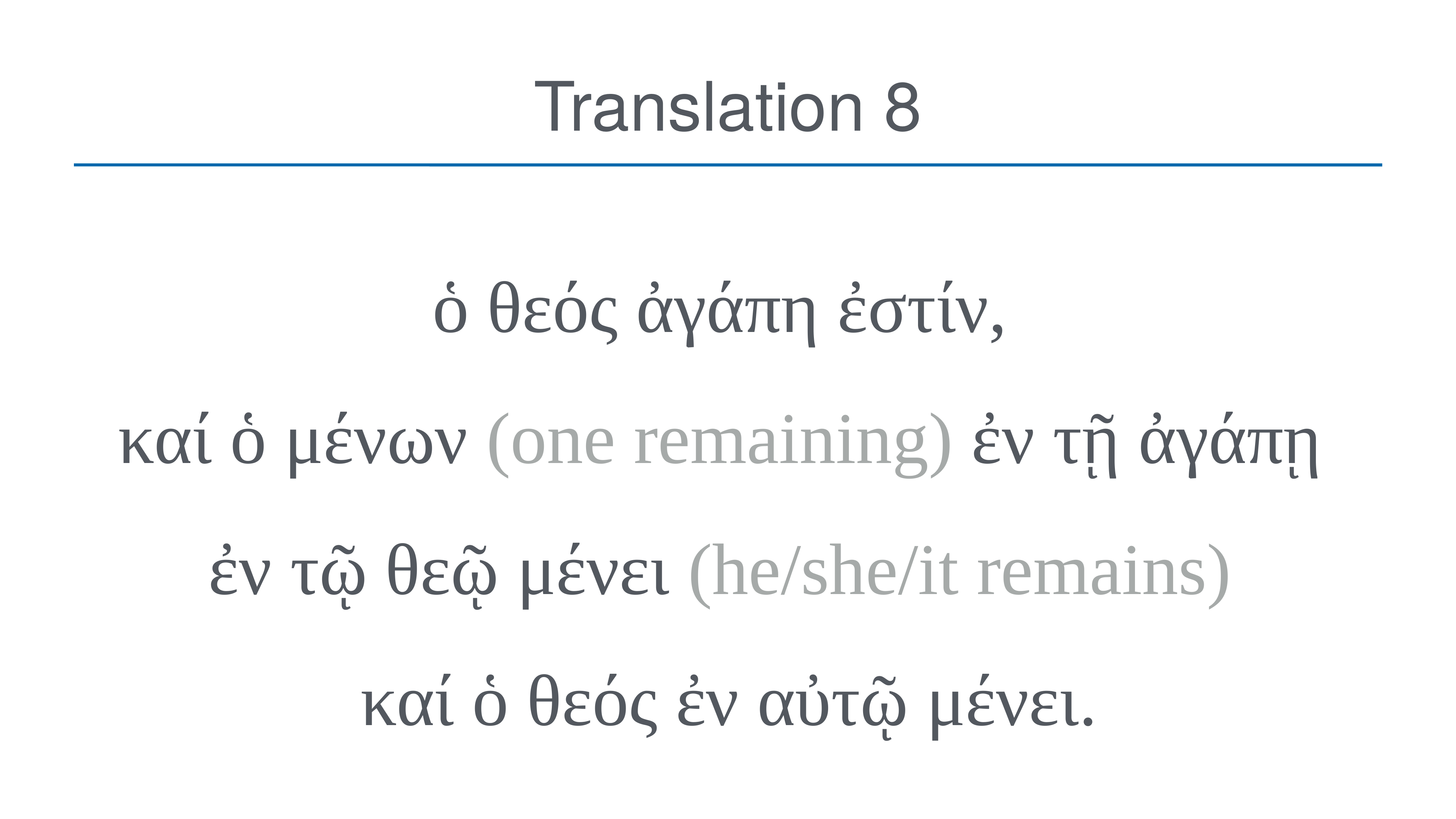

# Translation 8
ὁ θεός ἀγάπη ἐστίν,
καί ὁ μένων (one remaining) ἐν τῇ ἀγάπῃ
ἐν τῷ θεῷ μένει (he/she/it remains)
καί ὁ θεός ἐν αὐτῷ μένει.